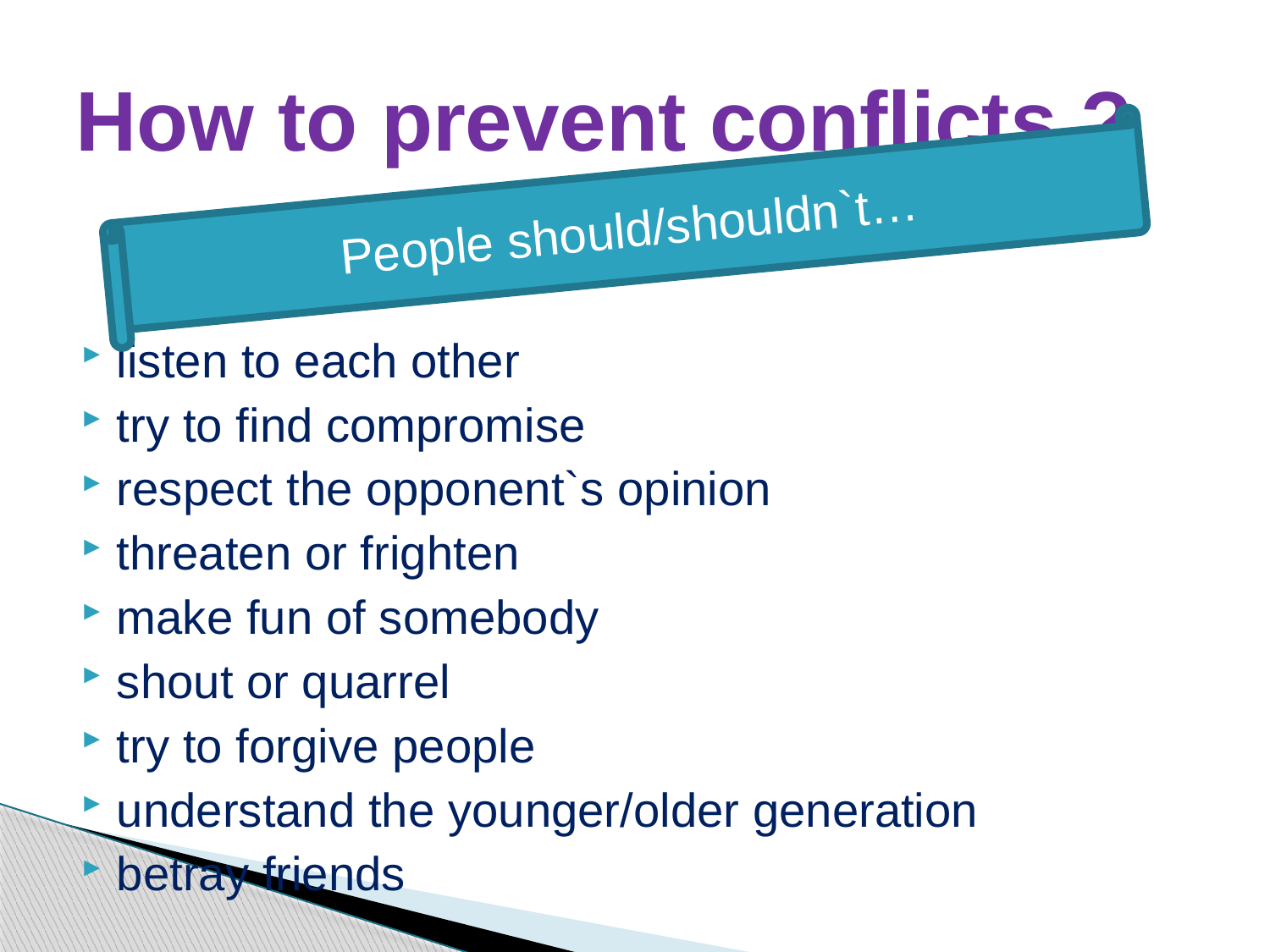

# How to prevent conflicts ?
People should/shouldn`t…
listen to each other
try to find compromise
respect the opponent`s opinion
threaten or frighten
make fun of somebody
shout or quarrel
try to forgive people
understand the younger/older generation
betray friends